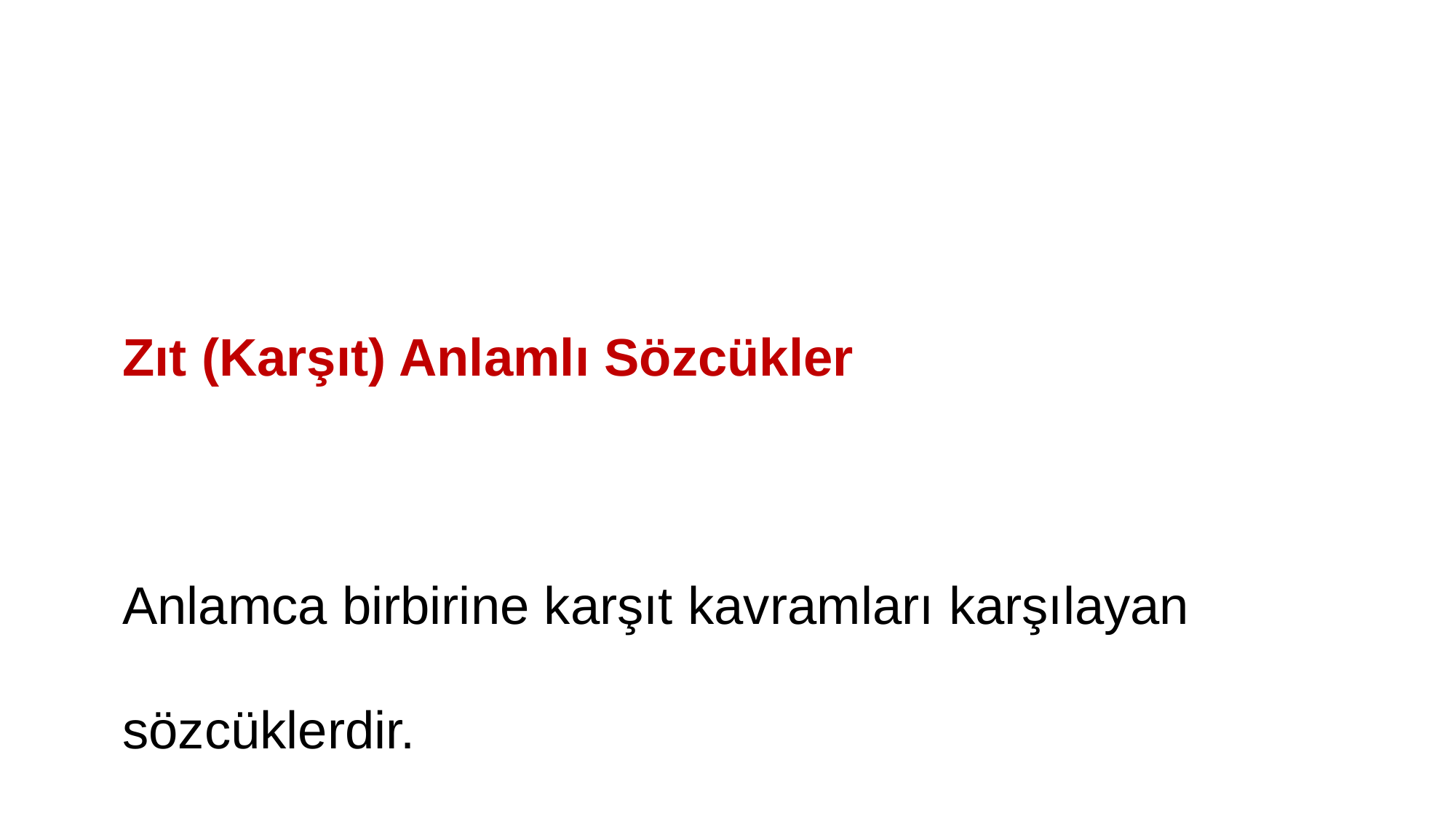

Zıt (Karşıt) Anlamlı Sözcükler

Anlamca birbirine karşıt kavramları karşılayan sözcüklerdir.